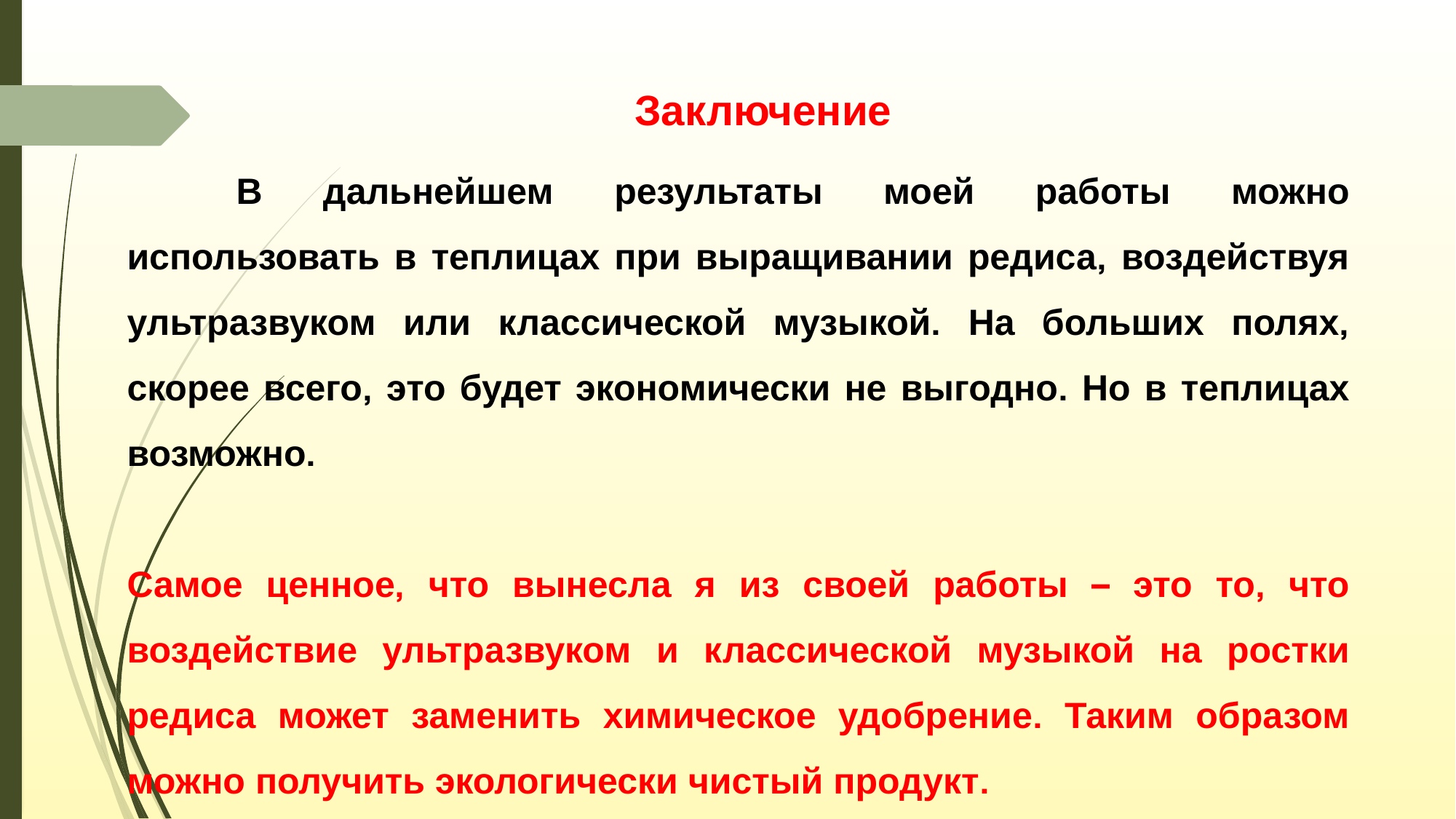

Заключение
	В дальнейшем результаты моей работы можно использовать в теплицах при выращивании редиса, воздействуя ультразвуком или классической музыкой. На больших полях, скорее всего, это будет экономически не выгодно. Но в теплицах возможно.

Самое ценное, что вынесла я из своей работы – это то, что воздействие ультразвуком и классической музыкой на ростки редиса может заменить химическое удобрение. Таким образом можно получить экологически чистый продукт.